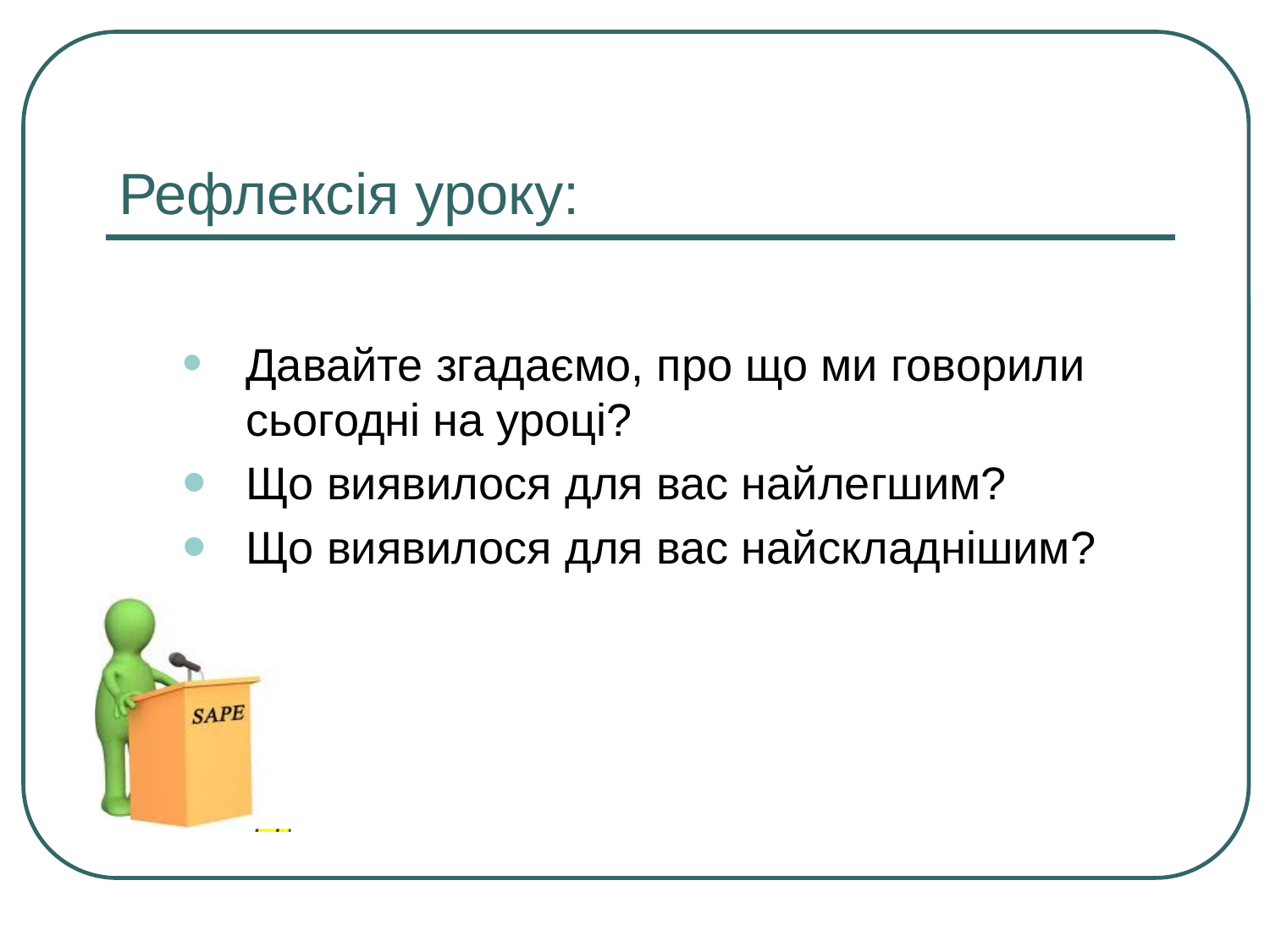

# Рефлексія уроку:

Давайте згадаємо, про що ми говорили сьогодні на уроці?
Що виявилося для вас найлегшим?
Що виявилося для вас найскладнішим?